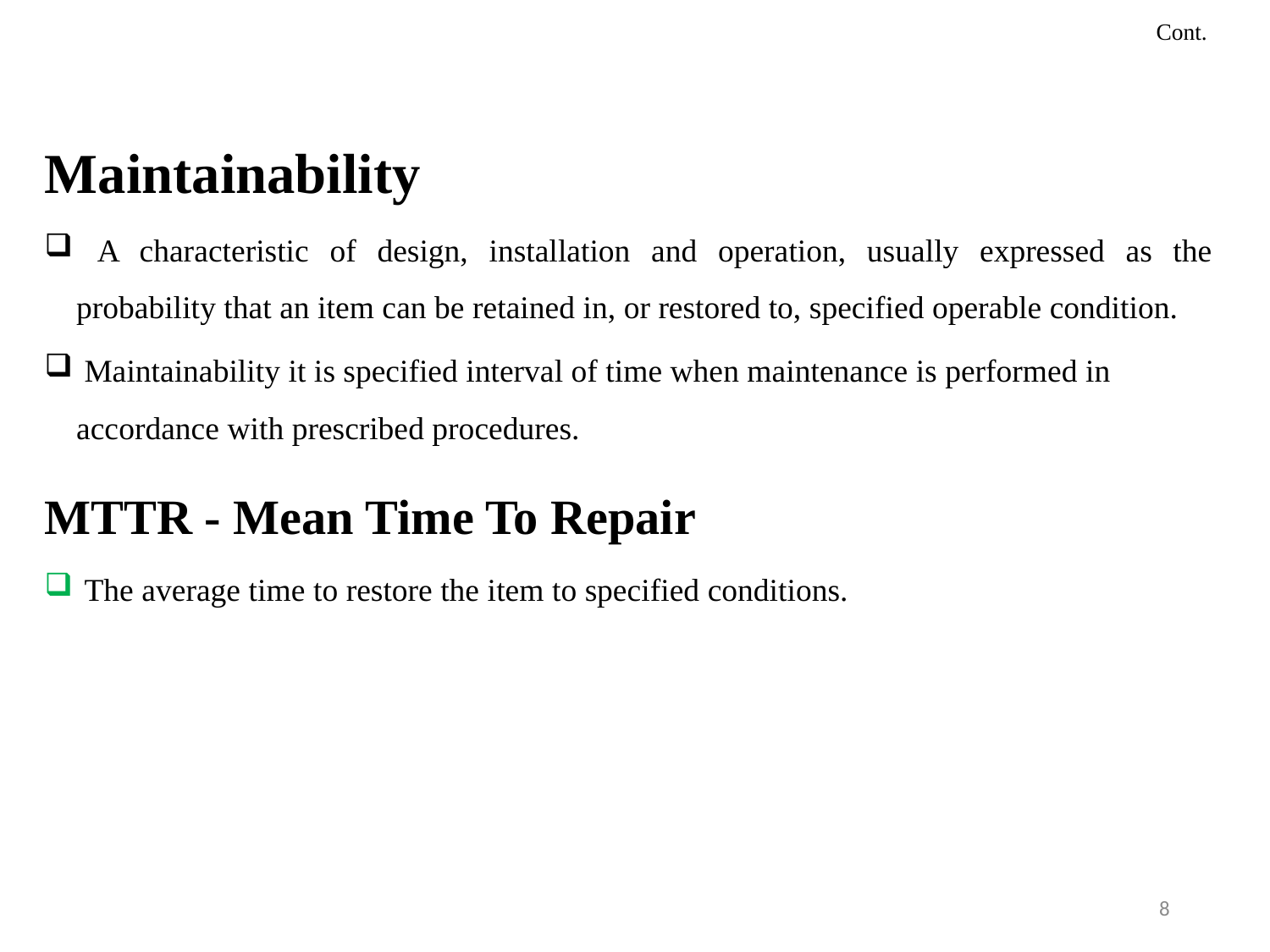

# Cont.
Maintainability
 A characteristic of design, installation and operation, usually expressed as the probability that an item can be retained in, or restored to, specified operable condition.
 Maintainability it is specified interval of time when maintenance is performed in accordance with prescribed procedures.
MTTR - Mean Time To Repair
 The average time to restore the item to specified conditions.

8